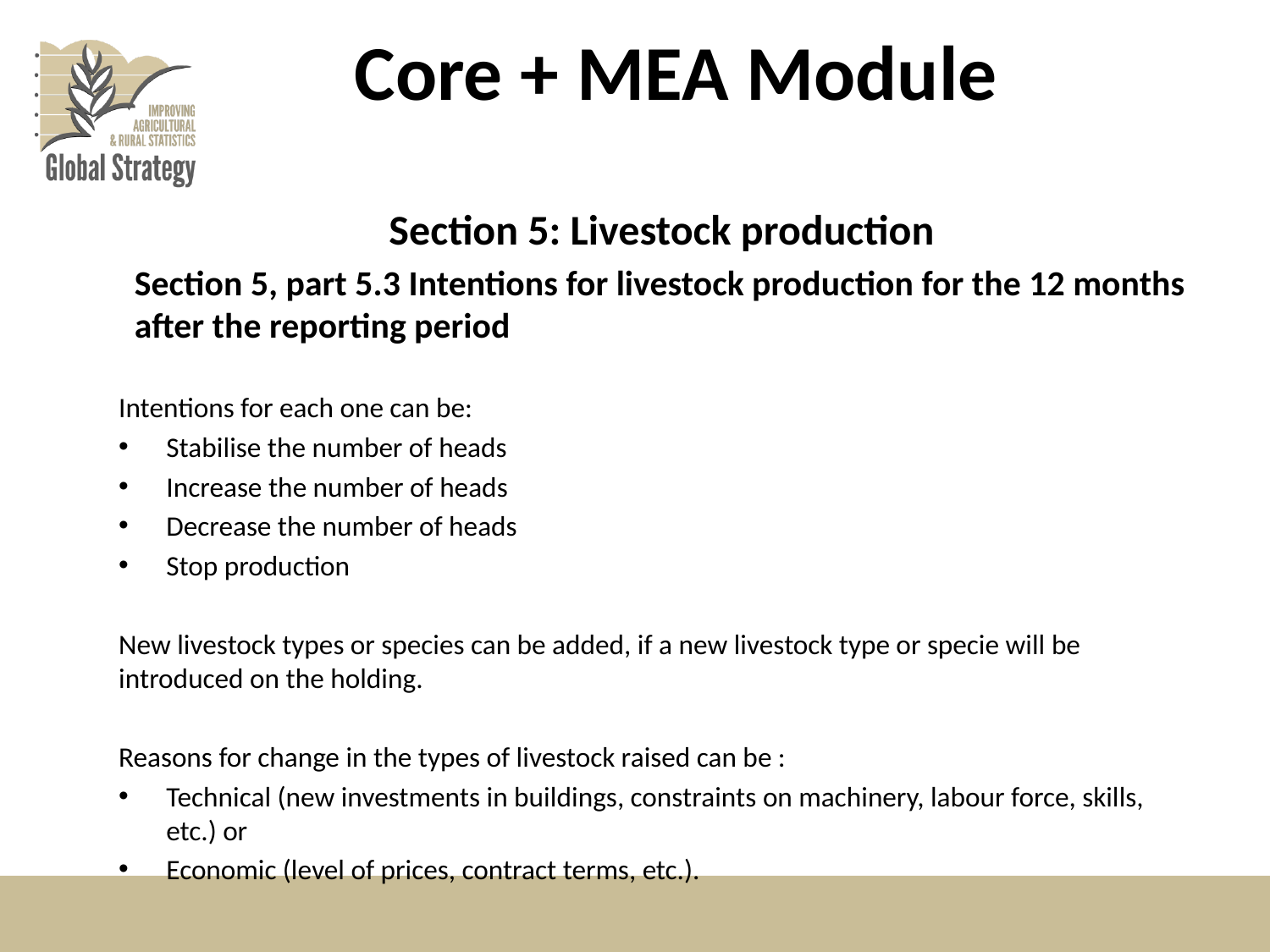

# Core + MEA Module
Section 5: Livestock production
Section 5, part 5.3 Intentions for livestock production for the 12 months after the reporting period

Intentions for each one can be:
Stabilise the number of heads
Increase the number of heads
Decrease the number of heads
Stop production

New livestock types or species can be added, if a new livestock type or specie will be introduced on the holding.

Reasons for change in the types of livestock raised can be :
Technical (new investments in buildings, constraints on machinery, labour force, skills, etc.) or
Economic (level of prices, contract terms, etc.).